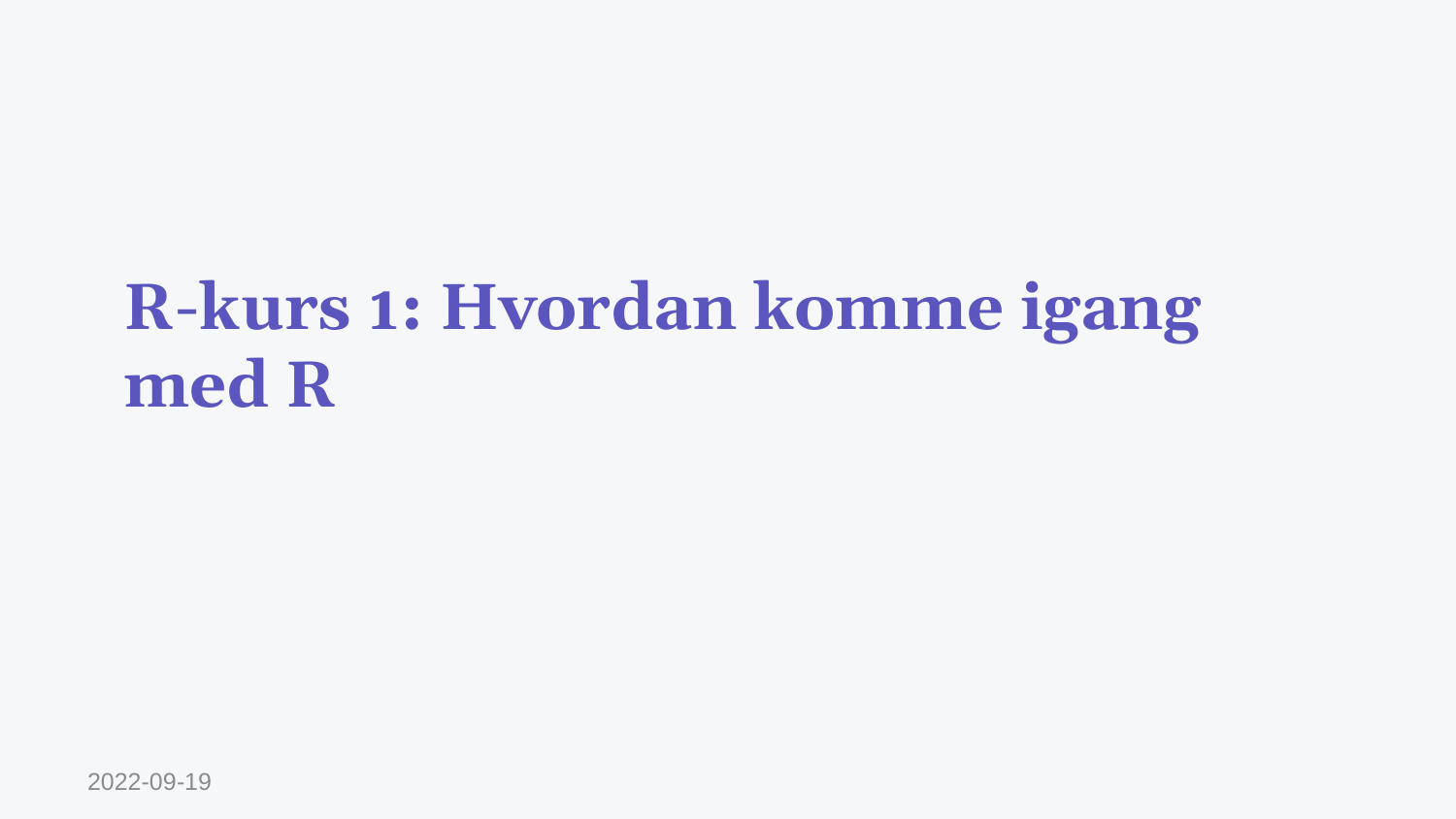

# R-kurs 1: Hvordan komme igang med R

2022-09-19